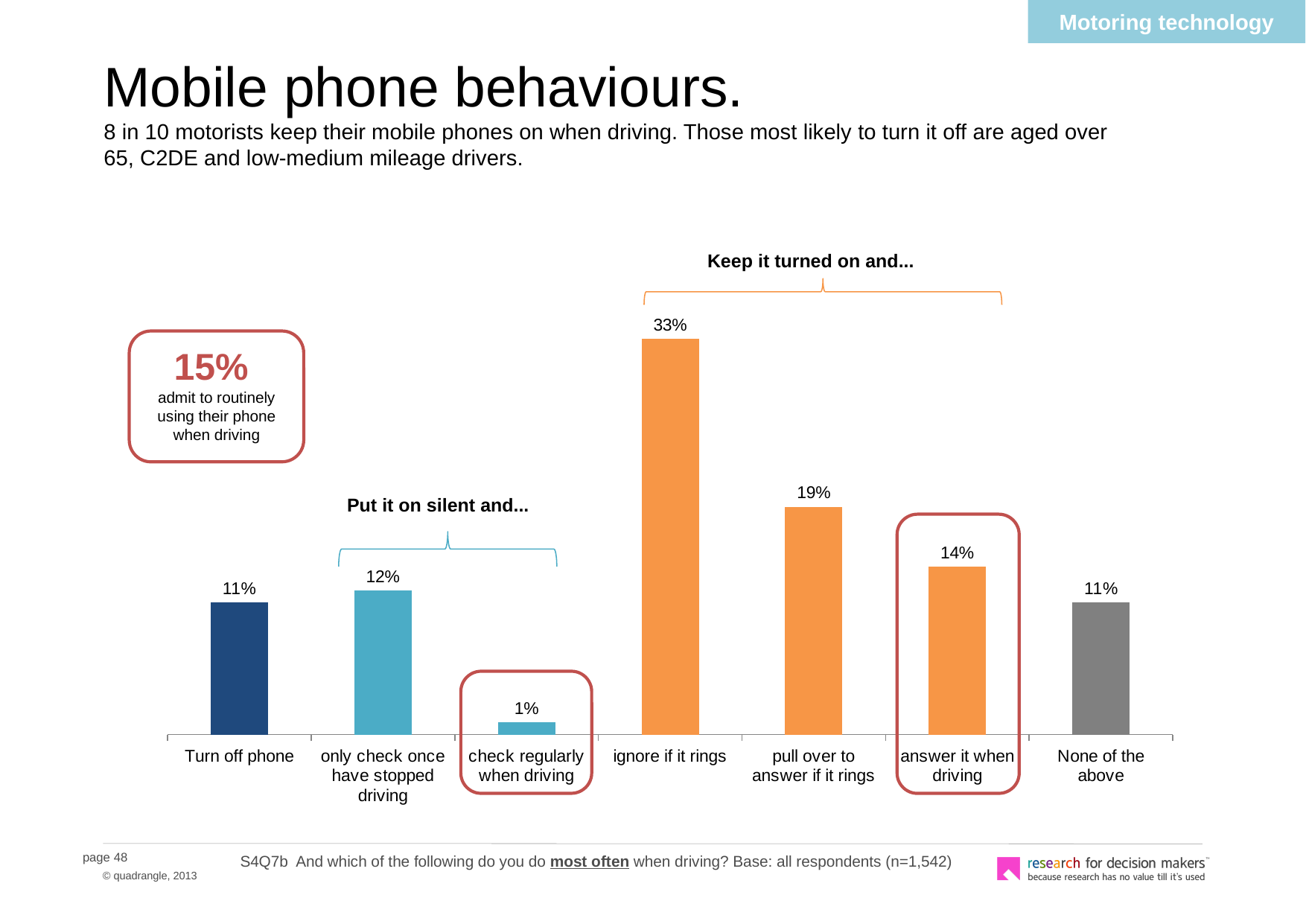

Motoring technology
# Mobile phone behaviours. 8 in 10 motorists keep their mobile phones on when driving. Those most likely to turn it off are aged over 65, C2DE and low-medium mileage drivers.

Keep it turned on and...

### Chart

| Category | Column1 |
|---|---|
| Turn off phone | 0.11 |
| only check once have stopped driving | 0.12000000000000002 |
| check regularly when driving | 0.010000000000000005 |
| ignore if it rings | 0.33000000000000196 |
| pull over to answer if it rings | 0.19 |
| answer it when driving | 0.14 |
| None of the above | 0.11 |
15%
admit to routinely using their phone when driving

Put it on silent and...

S4Q7b  And which of the following do you do most often when driving? Base: all respondents (n=1,542)